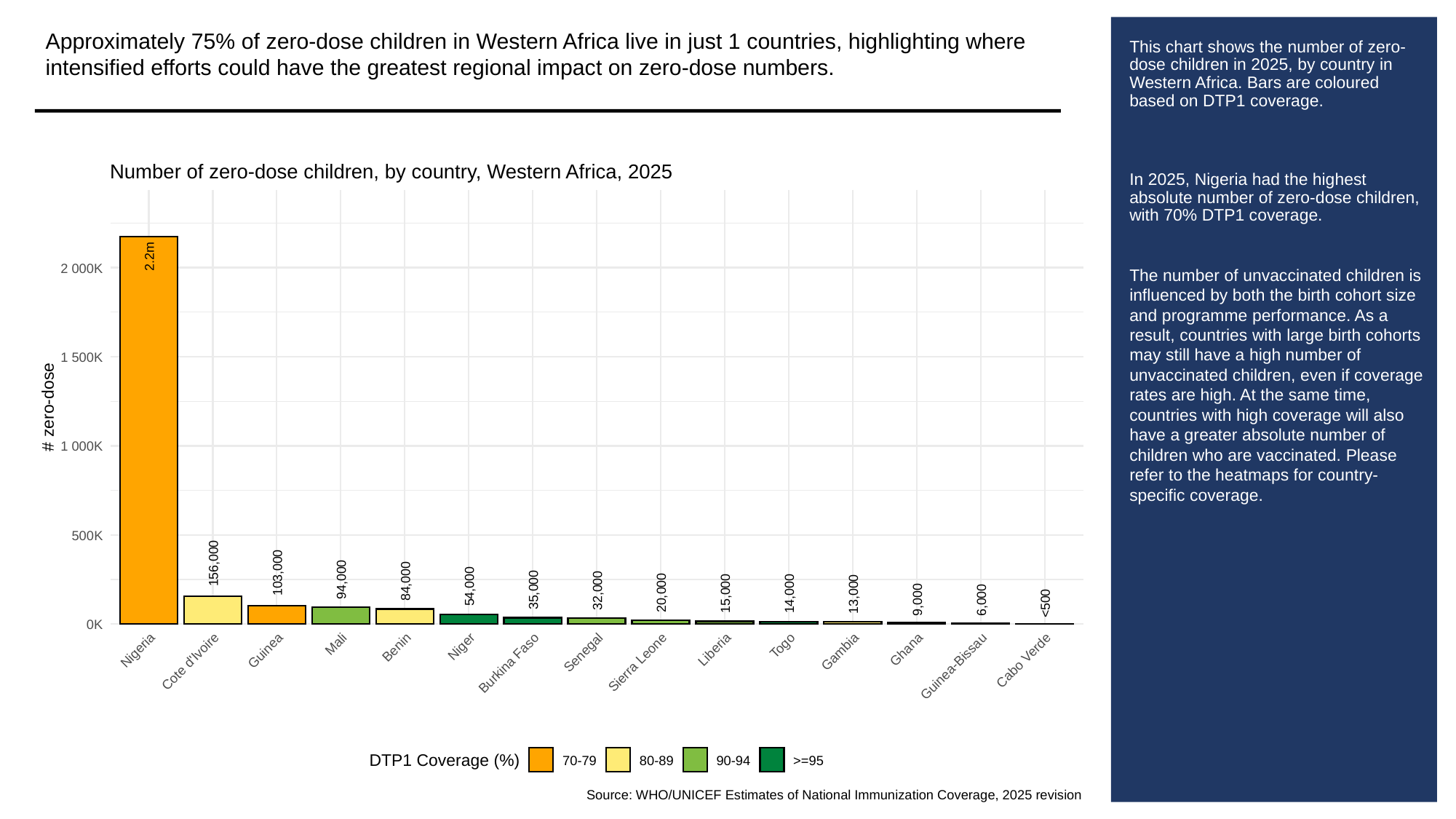

Approximately 75% of zero-dose children in Western Africa live in just 1 countries, highlighting where intensified efforts could have the greatest regional impact on zero-dose numbers.
# This chart shows the number of zero-dose children in 2025, by country in Western Africa. Bars are coloured based on DTP1 coverage.

In 2025, Nigeria had the highest absolute number of zero-dose children, with 70% DTP1 coverage.

The number of unvaccinated children is influenced by both the birth cohort size and programme performance. As a result, countries with large birth cohorts may still have a high number of unvaccinated children, even if coverage rates are high. At the same time, countries with high coverage will also have a greater absolute number of children who are vaccinated. Please refer to the heatmaps for country-specific coverage.

Number of zero-dose children, by country, Western Africa, 2025

2.2m
2 000K

1 500K

# zero-dose

1 000K

500K

156,000
103,000
94,000
84,000

54,000
35,000
32,000
20,000
15,000
14,000
13,000
9,000
6,000

<500

0K

Mali
Togo
Niger
Benin
Liberia
Ghana
Nigeria
Guinea
Gambia
Senegal
Cabo Verde
Cote d'Ivoire
Sierra Leone
Burkina Faso
Guinea-Bissau

DTP1 Coverage (%)
70-79
80-89
90-94
>=95
Source: WHO/UNICEF Estimates of National Immunization Coverage, 2025 revision